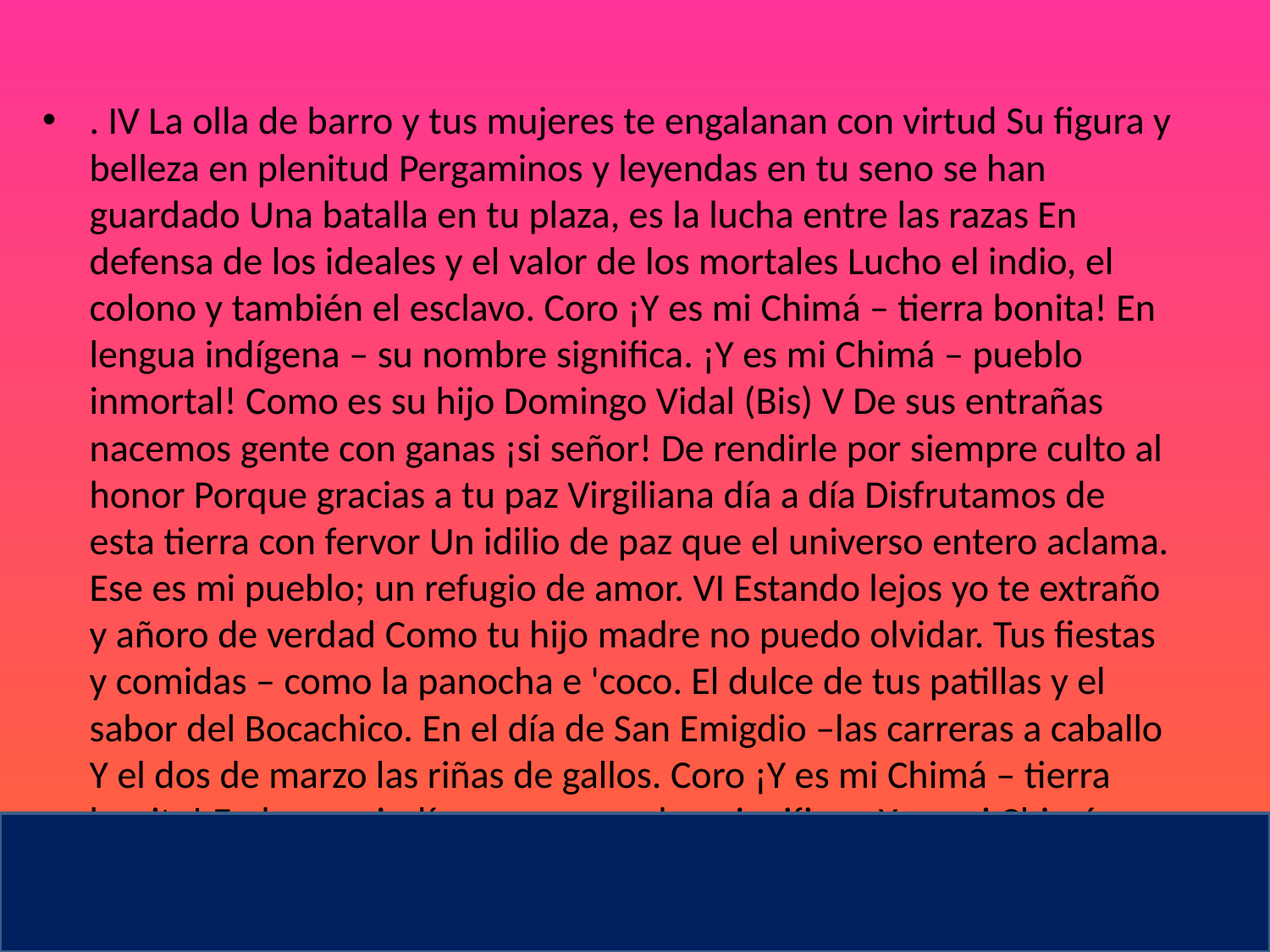

. IV La olla de barro y tus mujeres te engalanan con virtud Su figura y belleza en plenitud Pergaminos y leyendas en tu seno se han guardado Una batalla en tu plaza, es la lucha entre las razas En defensa de los ideales y el valor de los mortales Lucho el indio, el colono y también el esclavo. Coro ¡Y es mi Chimá – tierra bonita! En lengua indígena – su nombre significa. ¡Y es mi Chimá – pueblo inmortal! Como es su hijo Domingo Vidal (Bis) V De sus entrañas nacemos gente con ganas ¡si señor! De rendirle por siempre culto al honor Porque gracias a tu paz Virgiliana día a día Disfrutamos de esta tierra con fervor Un idilio de paz que el universo entero aclama. Ese es mi pueblo; un refugio de amor. VI Estando lejos yo te extraño y añoro de verdad Como tu hijo madre no puedo olvidar. Tus fiestas y comidas – como la panocha e 'coco. El dulce de tus patillas y el sabor del Bocachico. En el día de San Emigdio –las carreras a caballo Y el dos de marzo las riñas de gallos. Coro ¡Y es mi Chimá – tierra bonita! En lengua indígena - su nombre significa. ¡Y es mi Chimá – pueblo inmortal! Como es su hijo Domingo Vidal. (Bis)